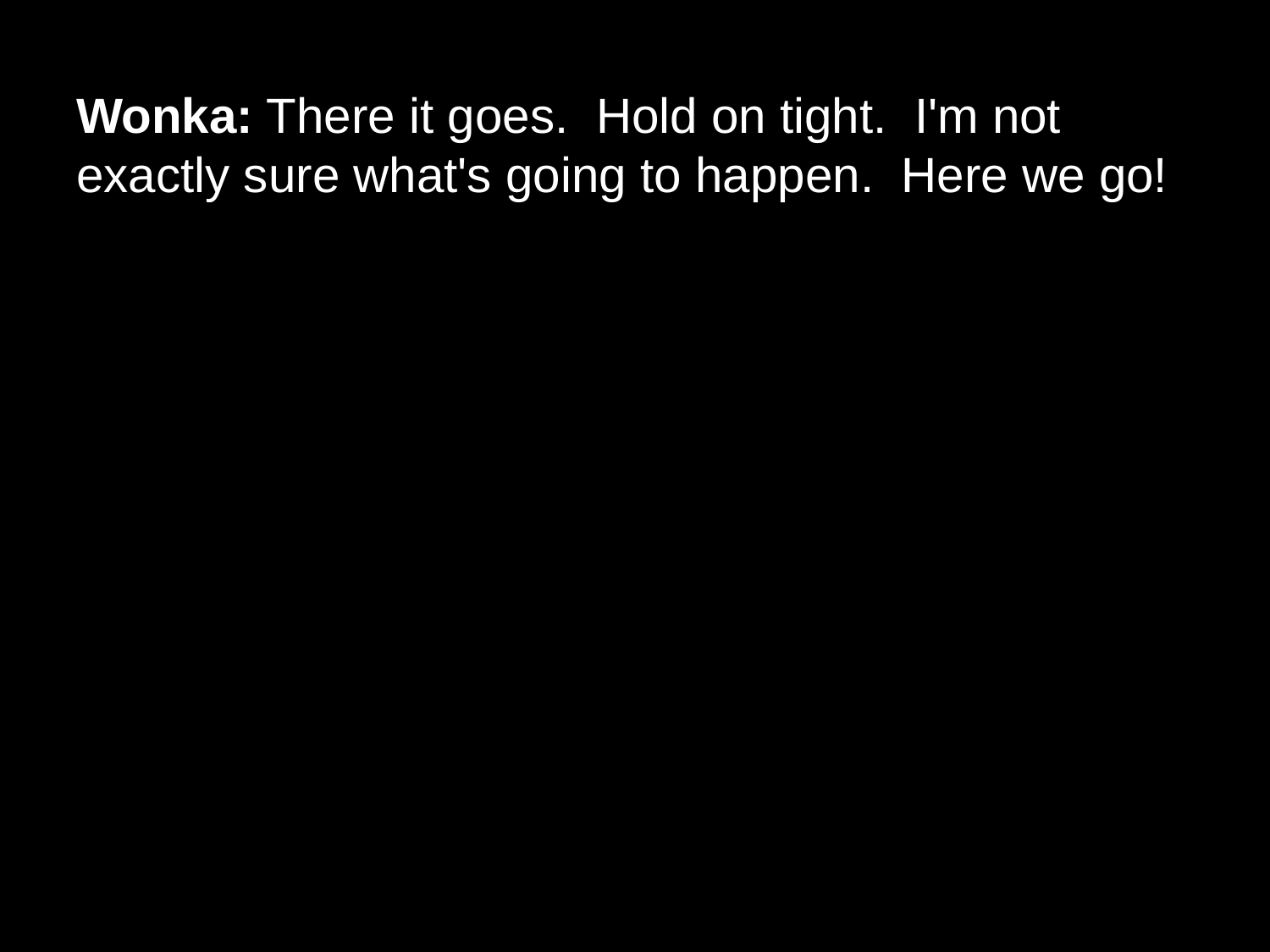

# Wonka: There it goes.  Hold on tight.  I'm not exactly sure what's going to happen.  Here we go!